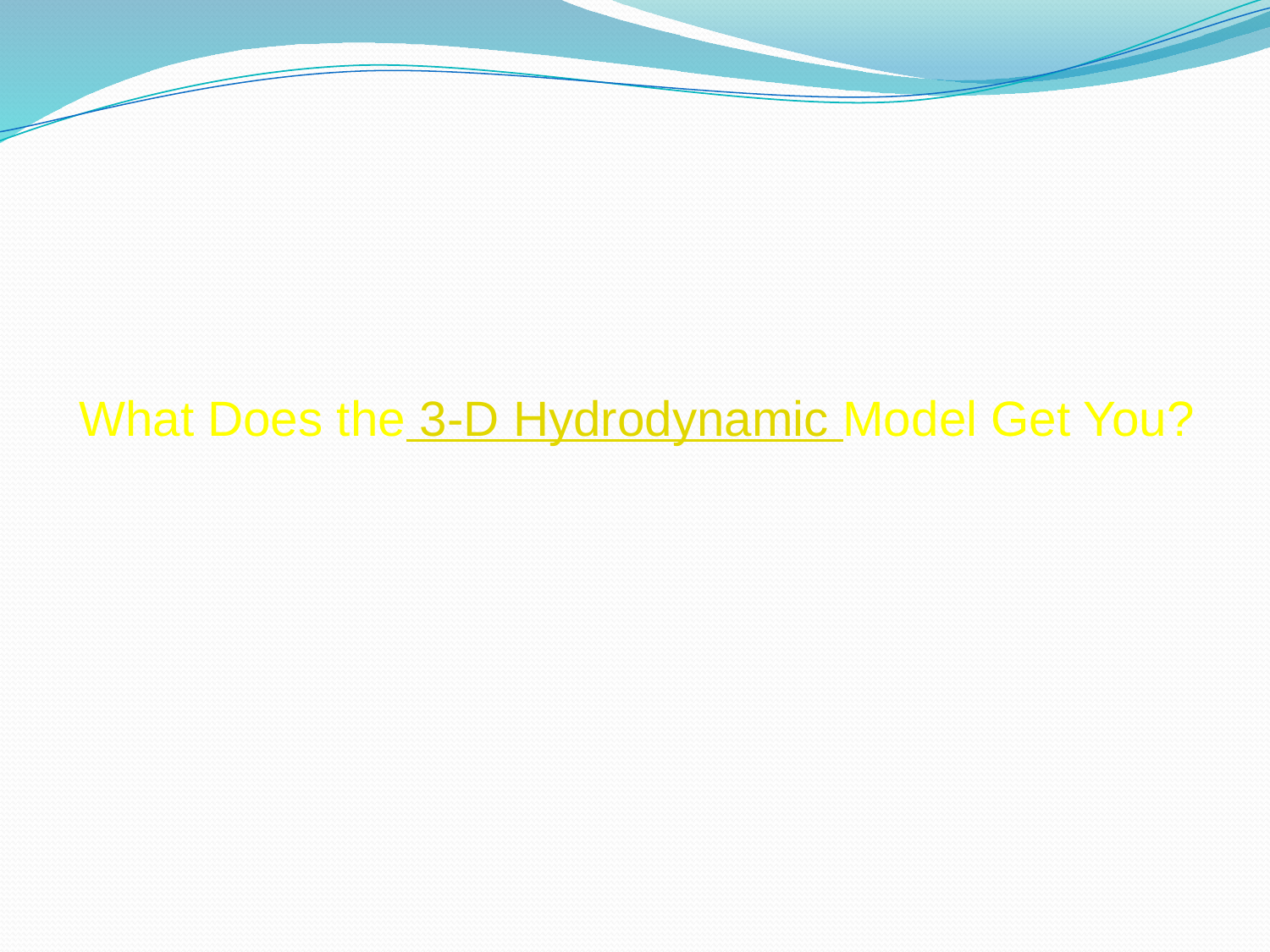

What Does the 3-D Hydrodynamic Model Get You?